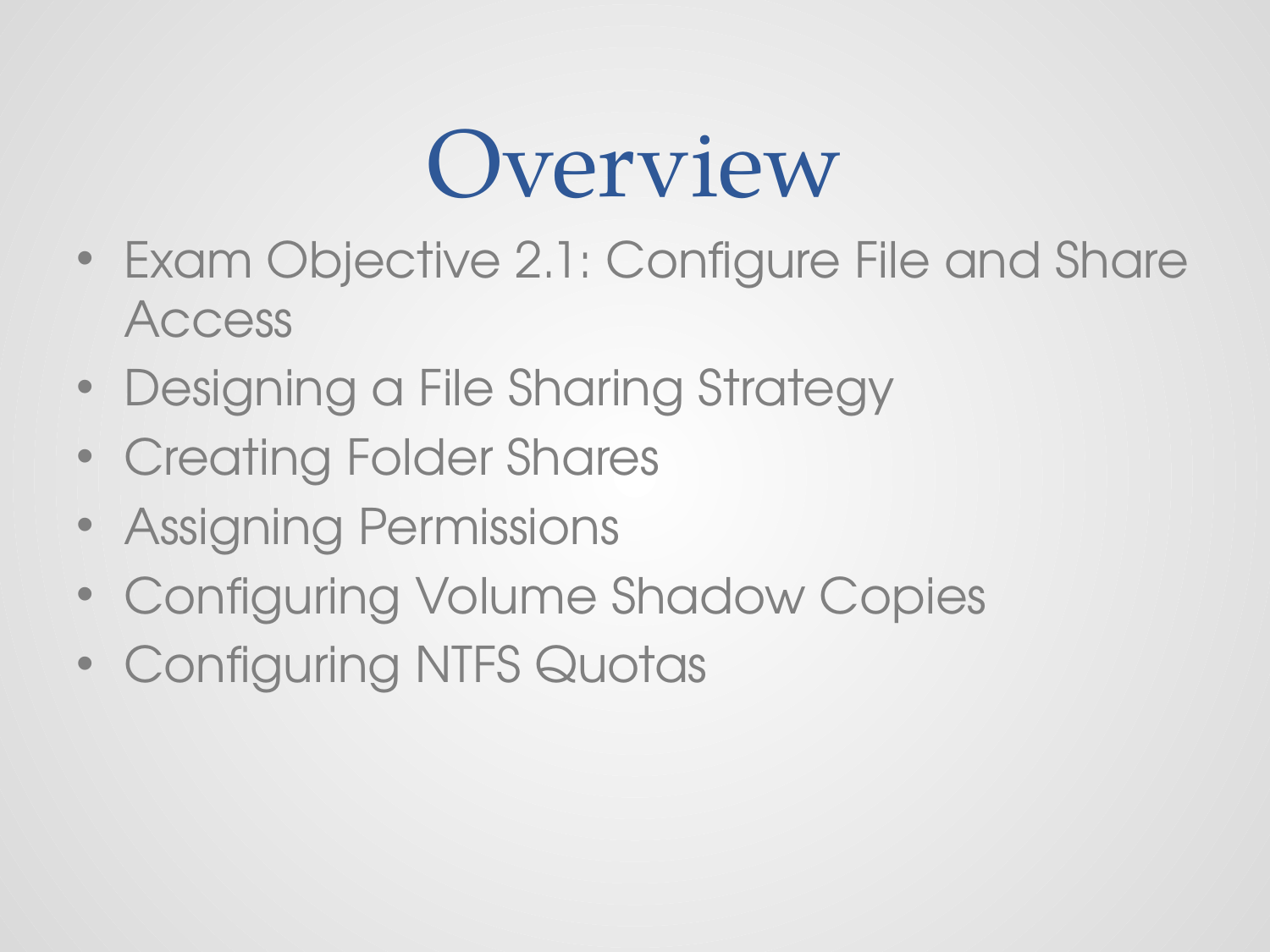

# Overview
Exam Objective 2.1: Configure File and Share Access
Designing a File Sharing Strategy
Creating Folder Shares
Assigning Permissions
Configuring Volume Shadow Copies
Configuring NTFS Quotas
© 2013 John Wiley & Sons, Inc.
2